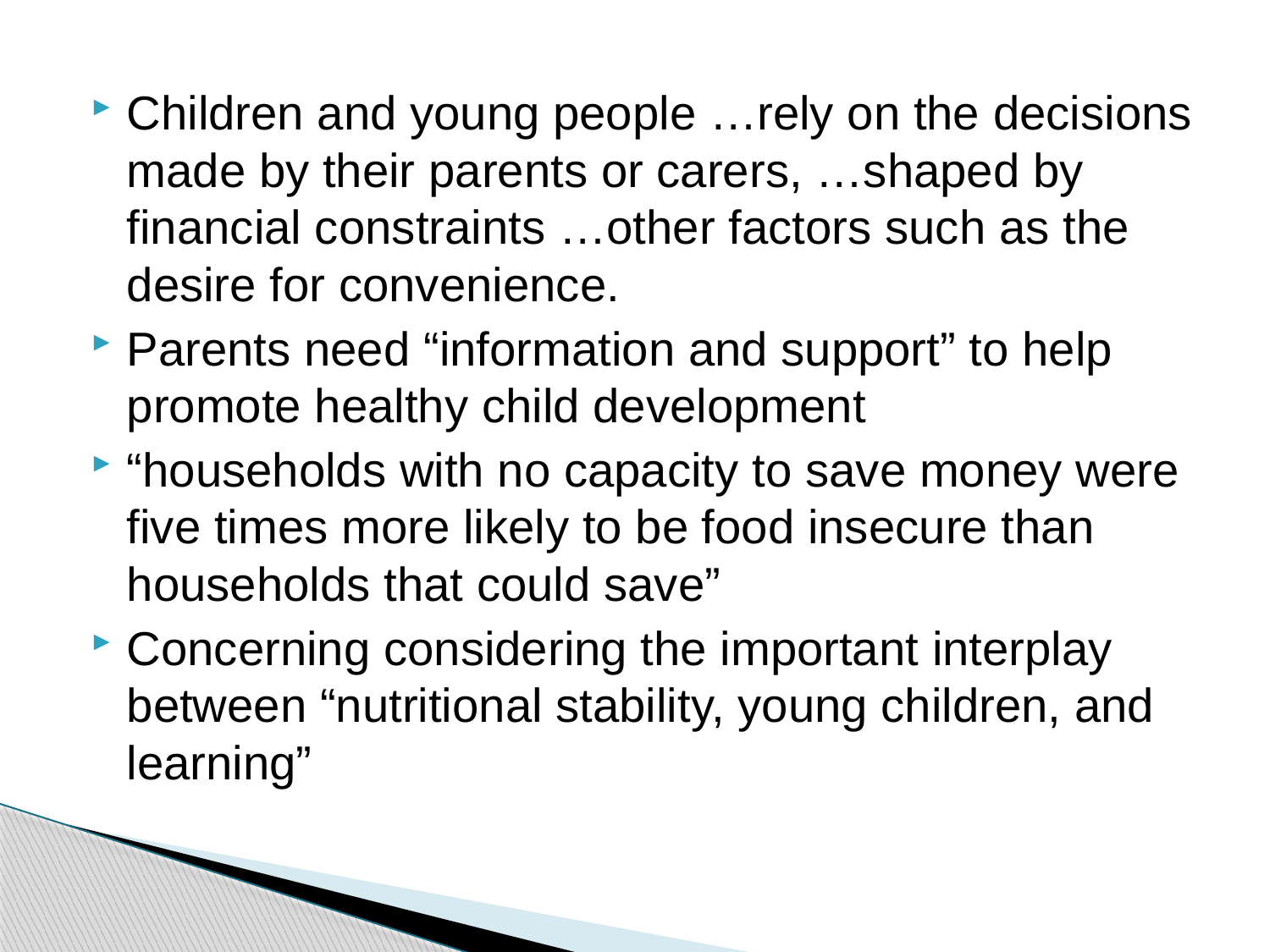

Children and young people …rely on the decisions made by their parents or carers, …shaped by financial constraints …other factors such as the desire for convenience.
Parents need “information and support” to help promote healthy child development
“households with no capacity to save money were five times more likely to be food insecure than households that could save”
Concerning considering the important interplay between “nutritional stability, young children, and learning”